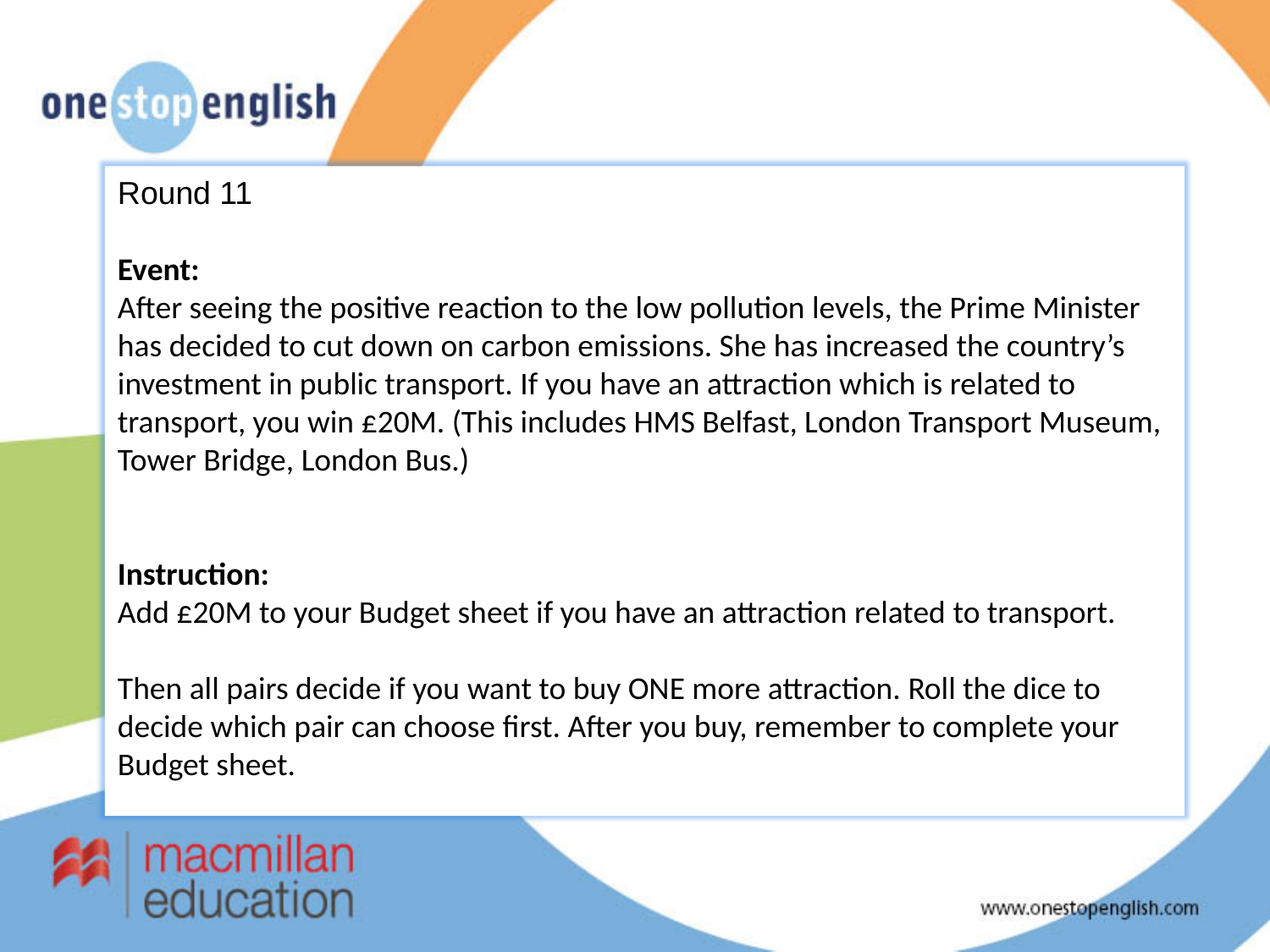

Round 11

Event:
After seeing the positive reaction to the low pollution levels, the Prime Minister has decided to cut down on carbon emissions. She has increased the country’s investment in public transport. If you have an attraction which is related to transport, you win £20M. (This includes HMS Belfast, London Transport Museum, Tower Bridge, London Bus.)

Instruction:
Add £20M to your Budget sheet if you have an attraction related to transport.

Then all pairs decide if you want to buy ONE more attraction. Roll the dice to decide which pair can choose first. After you buy, remember to complete your Budget sheet.